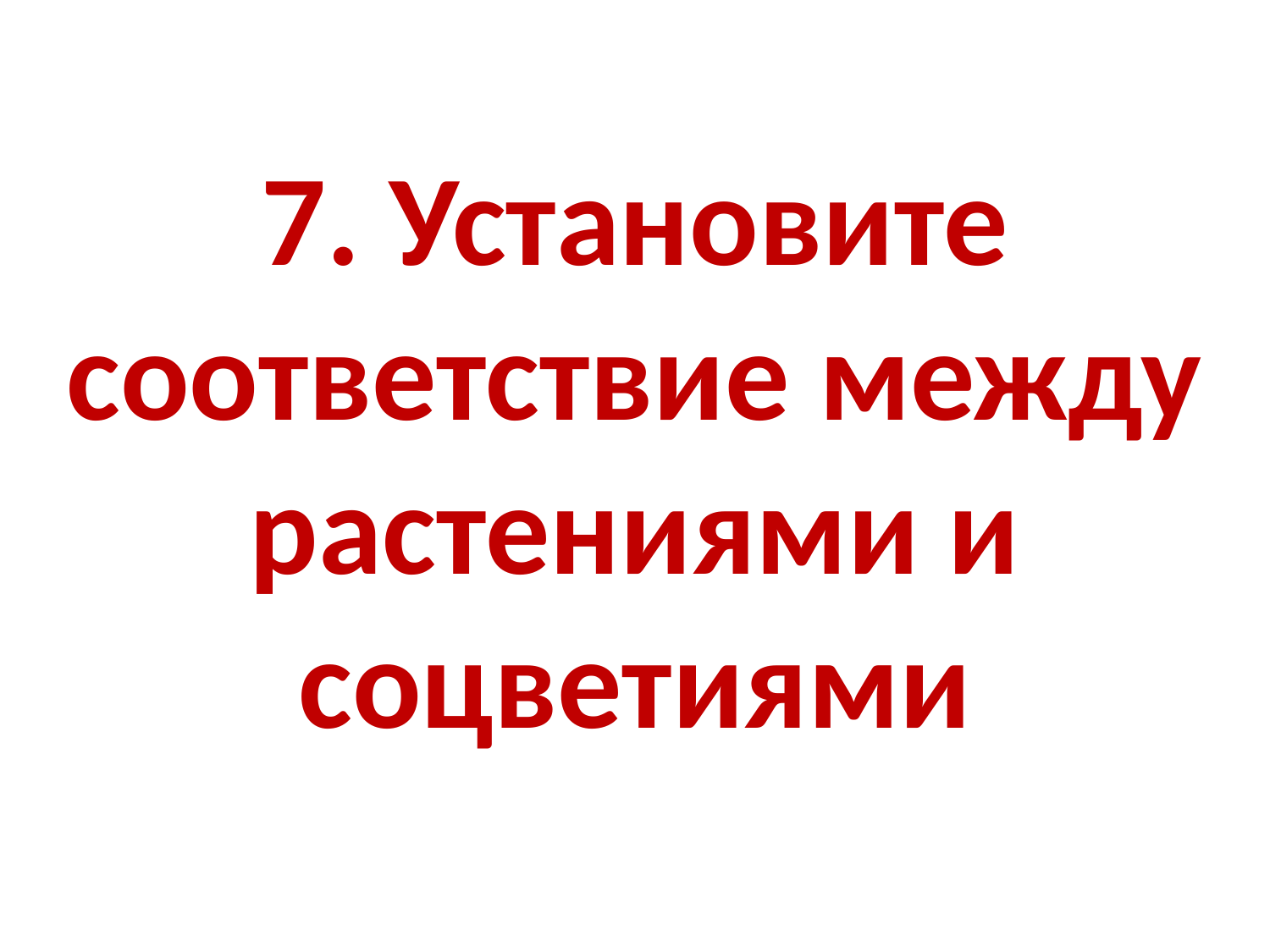

# 7. Установите соответствие между растениями и соцветиями